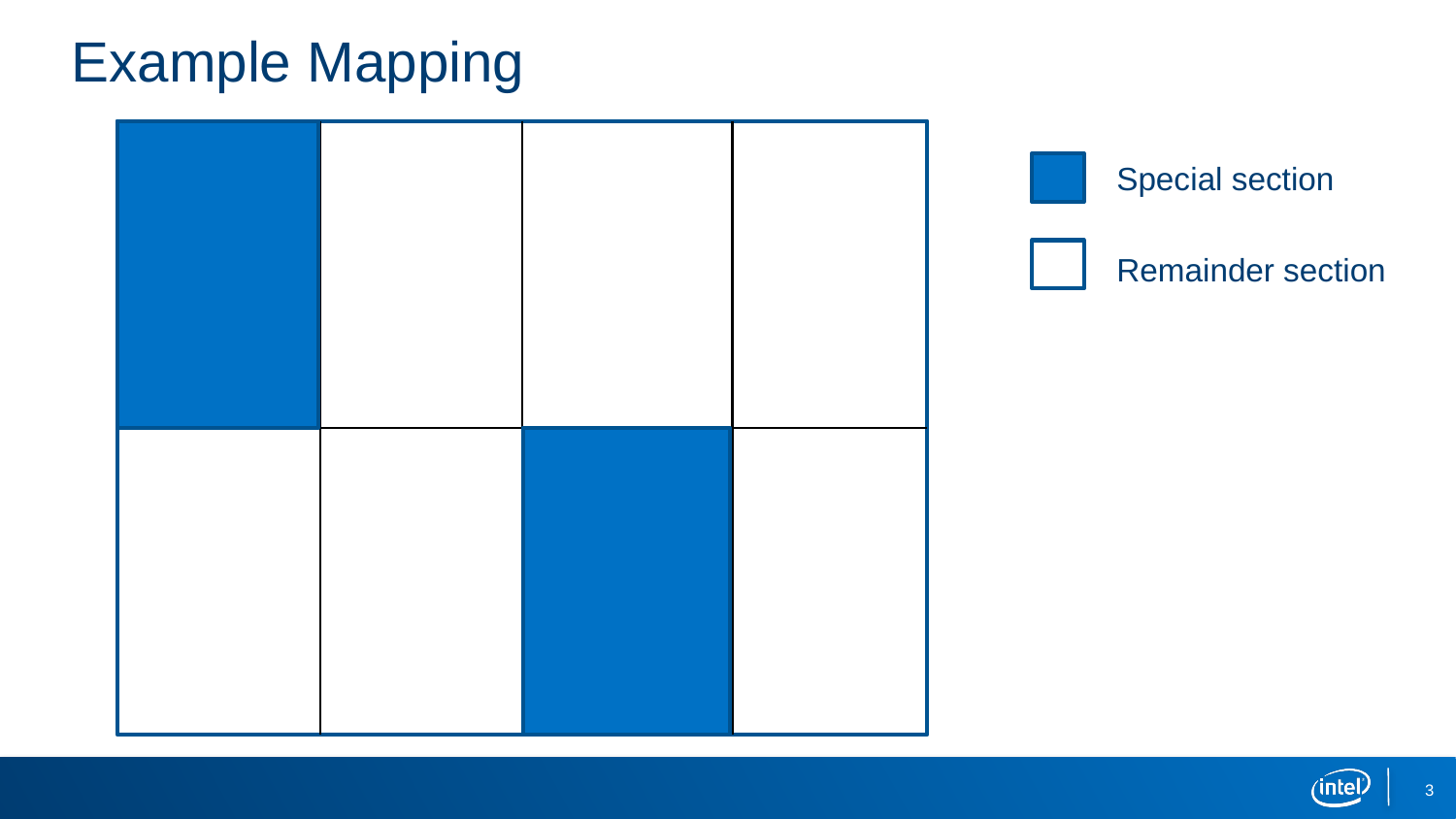

# Example Mapping

Special section

Remainder section
3